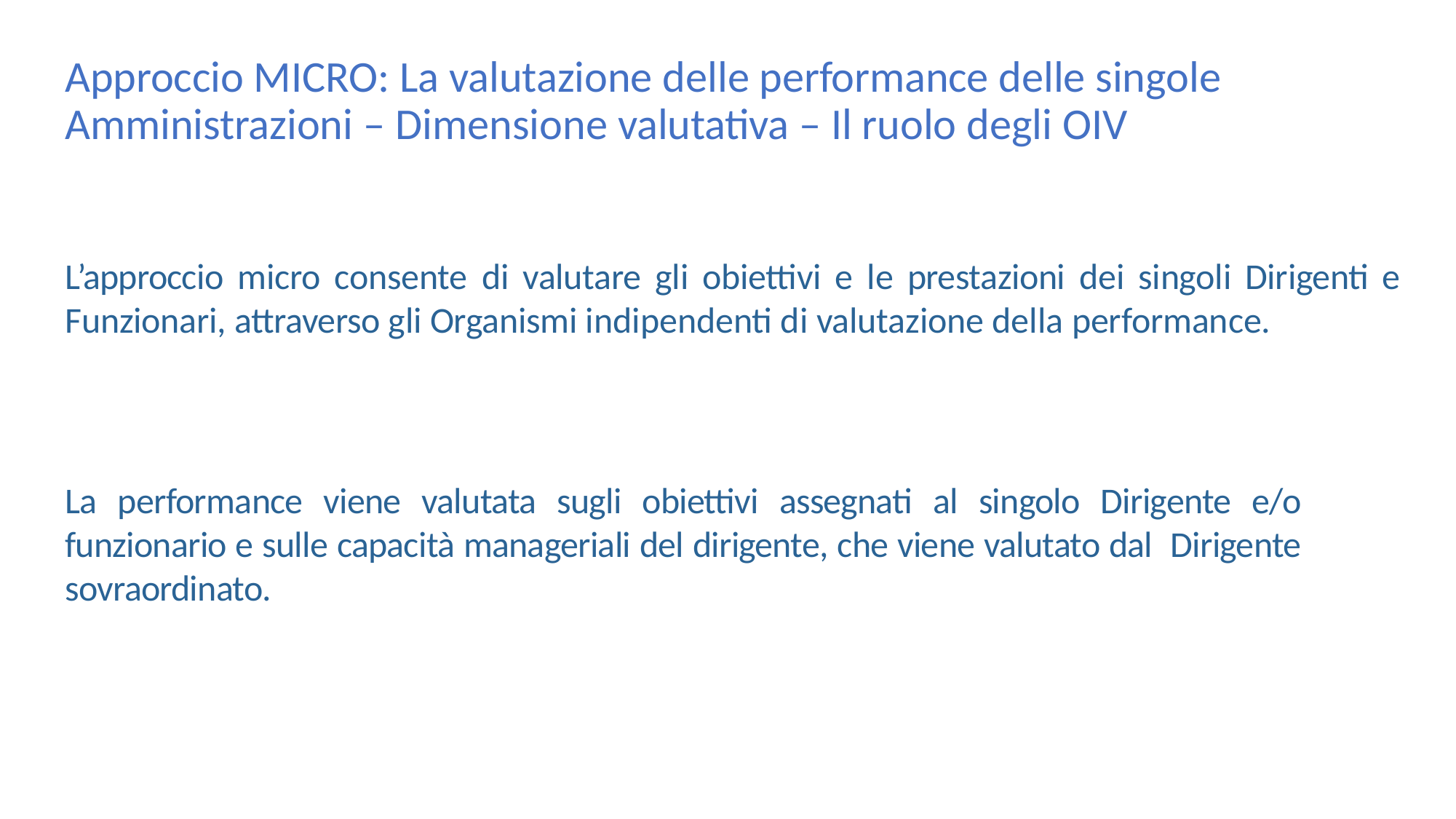

# Approccio MICRO: La valutazione delle performance delle singole  Amministrazioni – Dimensione valutativa – Il ruolo degli OIV
L’approccio micro consente di valutare gli obiettivi e le prestazioni dei singoli Dirigenti e Funzionari, attraverso gli Organismi indipendenti di valutazione della performance.

La performance viene valutata sugli obiettivi assegnati al singolo Dirigente e/o funzionario e sulle capacità manageriali del dirigente, che viene valutato dal  Dirigente sovraordinato.